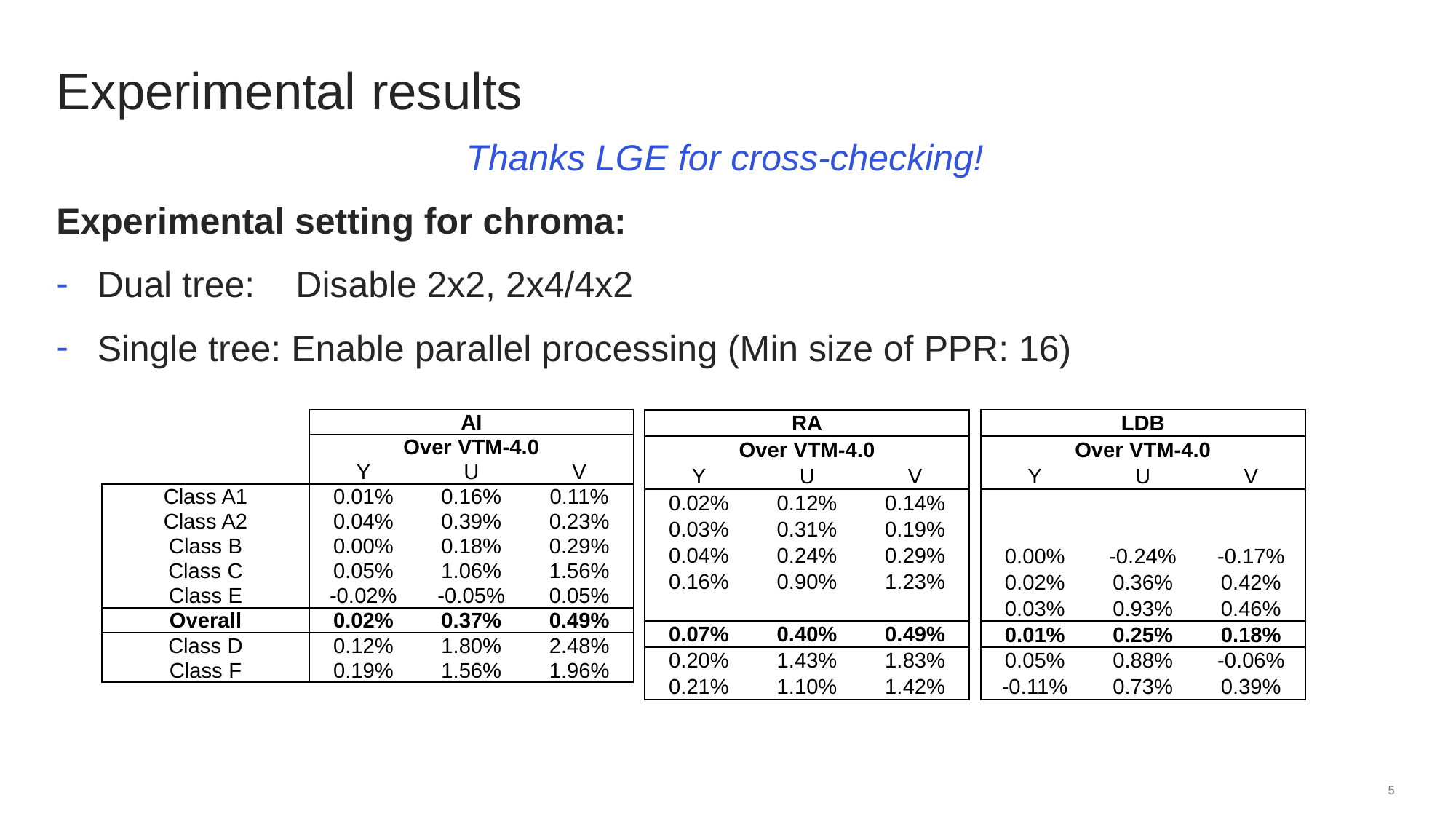

# Experimental results
Thanks LGE for cross-checking!
Experimental setting for chroma:
Dual tree:    Disable 2x2, 2x4/4x2
Single tree: Enable parallel processing (Min size of PPR: 16)

|  | AI |  |  |
| --- | --- | --- | --- |
|  | Over VTM-4.0 |  |  |
|  | Y | U | V |
| Class A1 | 0.01% | 0.16% | 0.11% |
| Class A2 | 0.04% | 0.39% | 0.23% |
| Class B | 0.00% | 0.18% | 0.29% |
| Class C | 0.05% | 1.06% | 1.56% |
| Class E | -0.02% | -0.05% | 0.05% |
| Overall | 0.02% | 0.37% | 0.49% |
| Class D | 0.12% | 1.80% | 2.48% |
| Class F | 0.19% | 1.56% | 1.96% |
| LDB |  |  |
| --- | --- | --- |
| Over VTM-4.0 |  |  |
| Y | U | V |
|  |  |  |
|  |  |  |
| 0.00% | -0.24% | -0.17% |
| 0.02% | 0.36% | 0.42% |
| 0.03% | 0.93% | 0.46% |
| 0.01% | 0.25% | 0.18% |
| 0.05% | 0.88% | -0.06% |
| -0.11% | 0.73% | 0.39% |
| RA |  |  |
| --- | --- | --- |
| Over VTM-4.0 |  |  |
| Y | U | V |
| 0.02% | 0.12% | 0.14% |
| 0.03% | 0.31% | 0.19% |
| 0.04% | 0.24% | 0.29% |
| 0.16% | 0.90% | 1.23% |
|  |  |  |
| 0.07% | 0.40% | 0.49% |
| 0.20% | 1.43% | 1.83% |
| 0.21% | 1.10% | 1.42% |